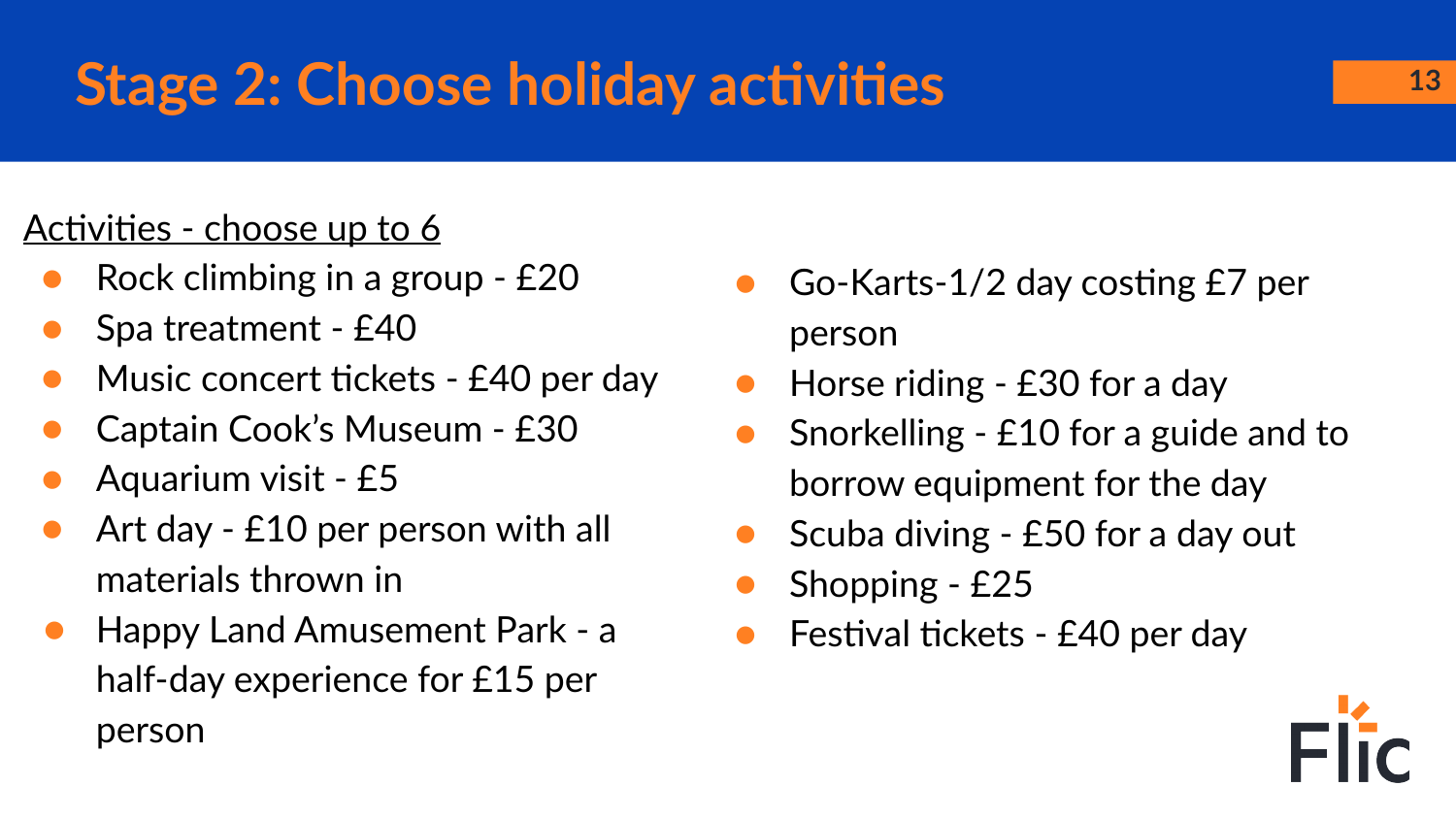

# Stage 2: Choose holiday activities
13

Activities - choose up to 6
Rock climbing in a group - £20
Spa treatment - £40
Music concert tickets - £40 per day
Captain Cook’s Museum - £30
Aquarium visit - £5
Art day - £10 per person with all materials thrown in
Happy Land Amusement Park - a half-day experience for £15 per person

Go-Karts-1/2 day costing £7 per person
Horse riding - £30 for a day
Snorkelling - £10 for a guide and to borrow equipment for the day
Scuba diving - £50 for a day out
Shopping - £25
Festival tickets - £40 per day